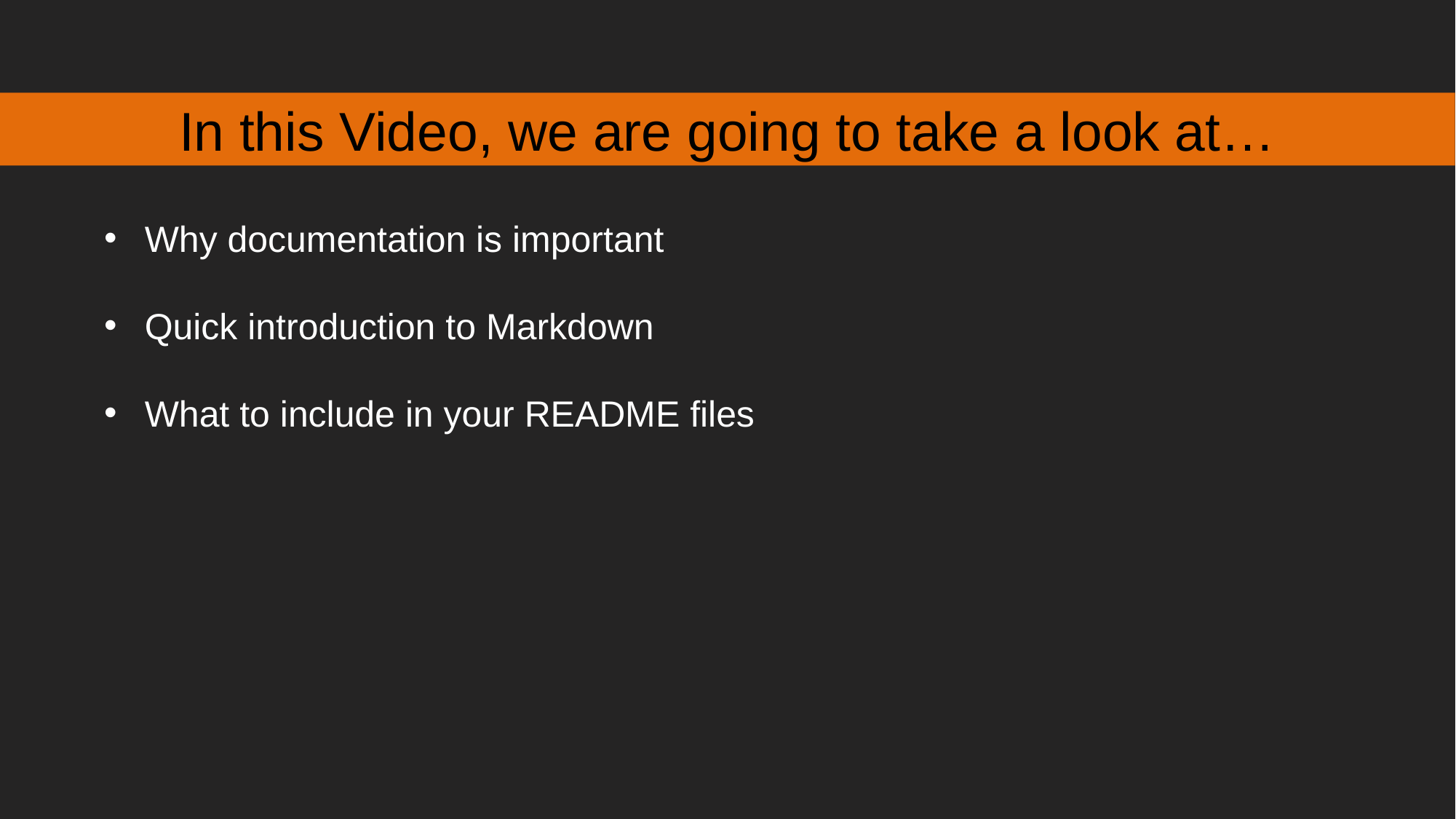

In this Video, we are going to take a look at…
Why documentation is important

Quick introduction to Markdown

What to include in your README files